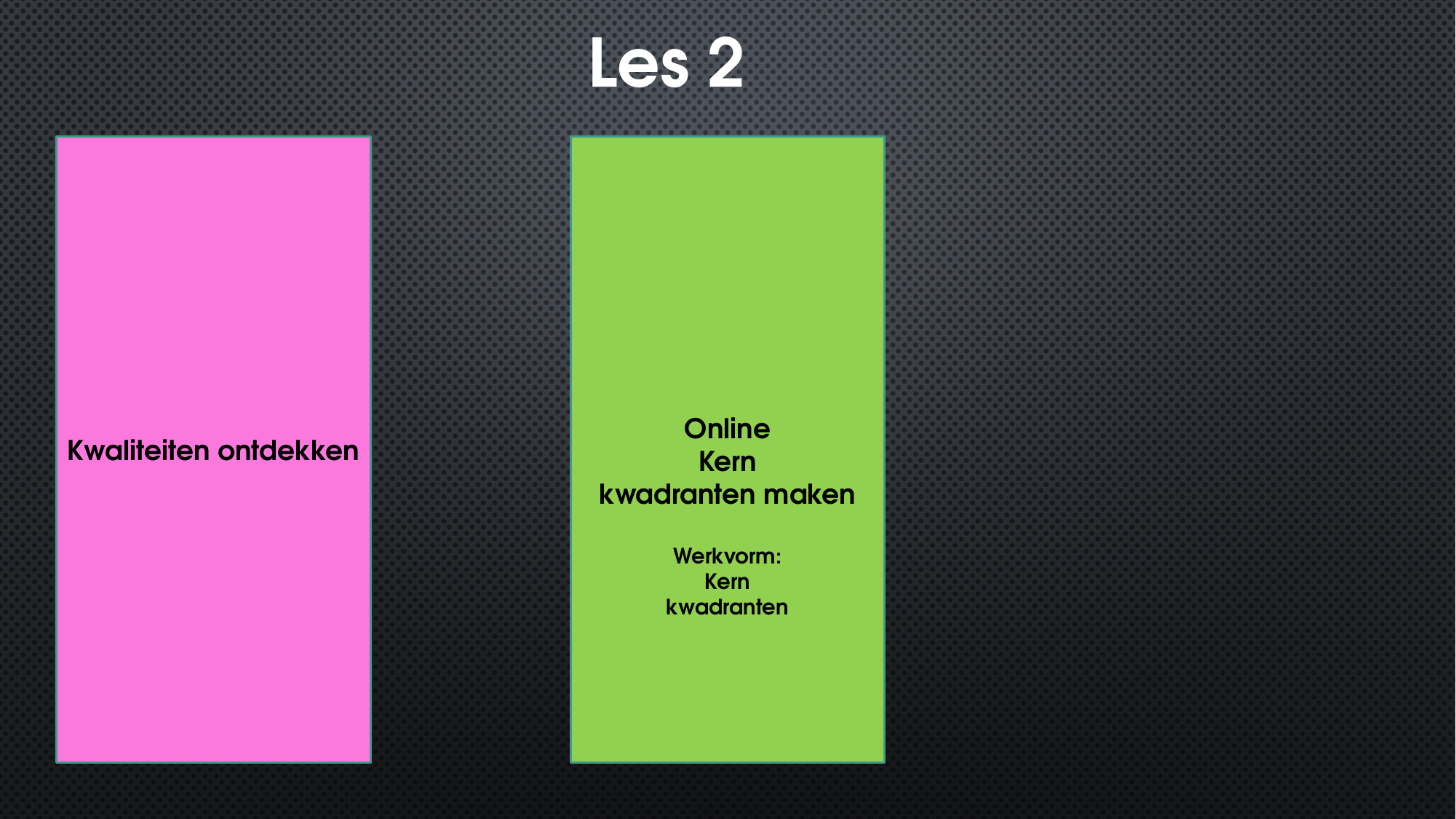

Les 2
Kwaliteiten ontdekken

Online
Kern
kwadranten maken

Werkvorm:
Kern
kwadranten